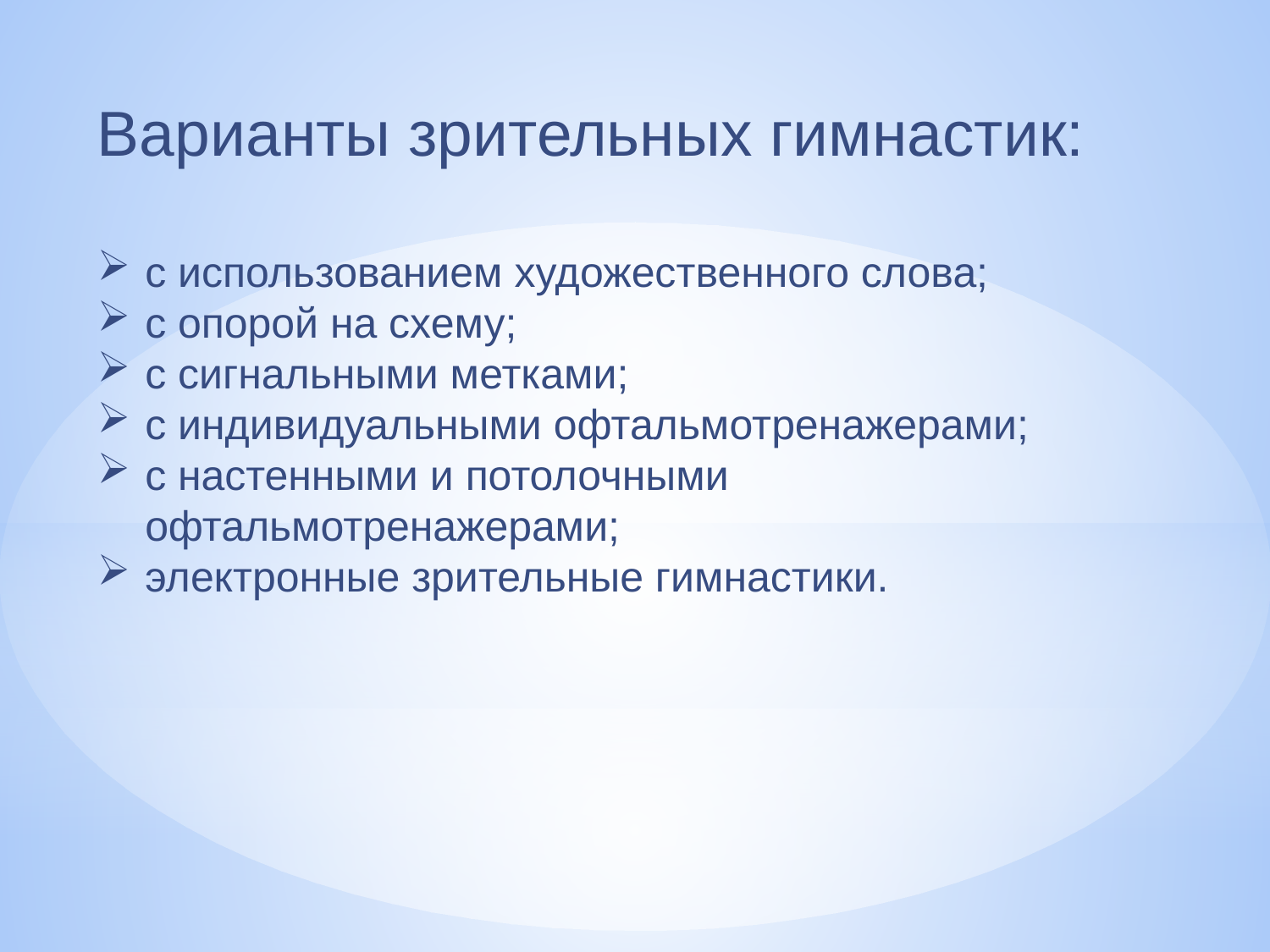

Варианты зрительных гимнастик:

с использованием художественного слова;
с опорой на схему;
с сигнальными метками;
с индивидуальными офтальмотренажерами;
с настенными и потолочными офтальмотренажерами;
электронные зрительные гимнастики.